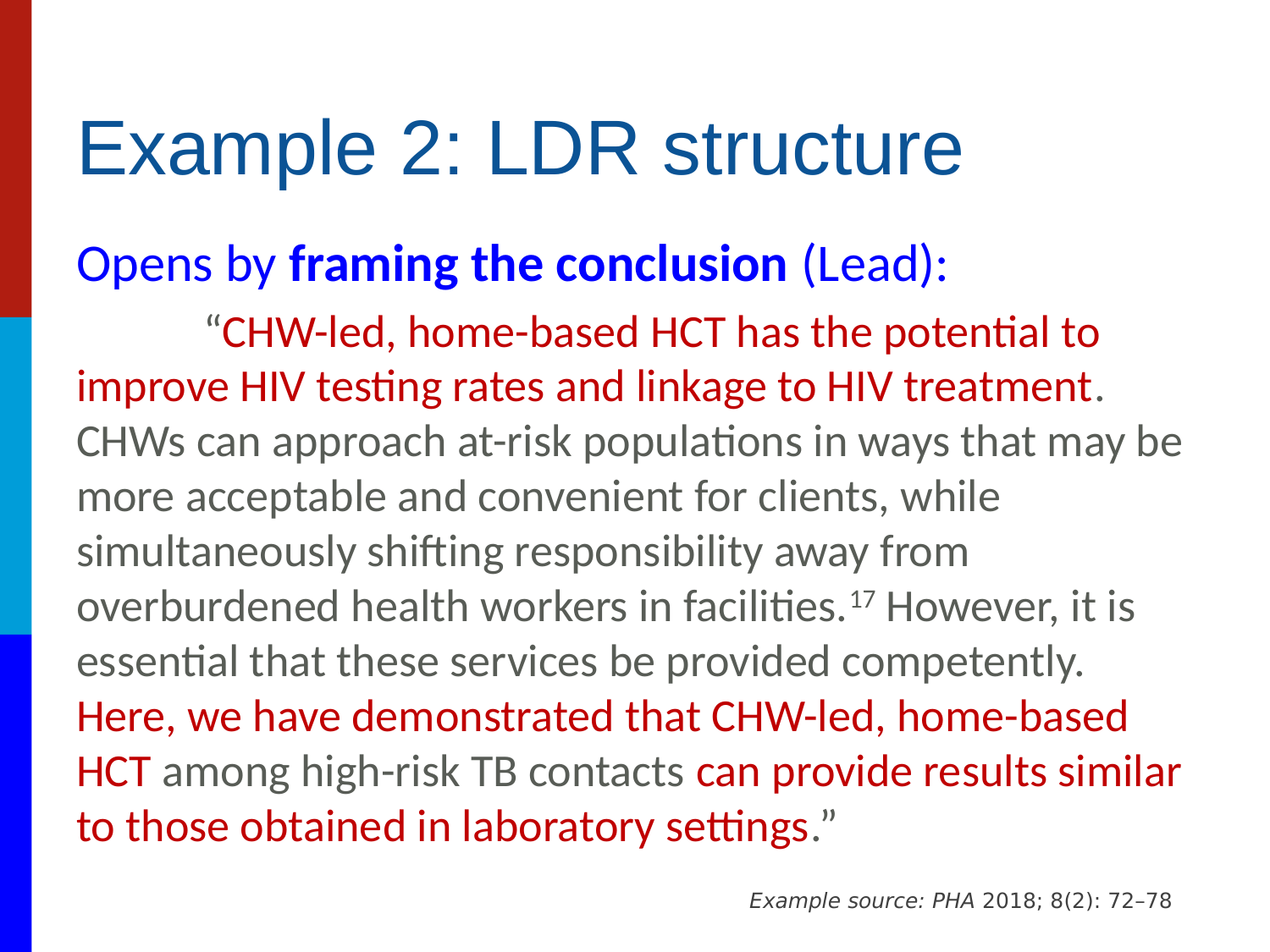

# Example 2: LDR structure
Opens by framing the conclusion (Lead):
	“CHW-led, home-based HCT has the potential to improve HIV testing rates and linkage to HIV treatment. CHWs can approach at-risk populations in ways that may be more acceptable and convenient for clients, while simultaneously shifting responsibility away from overburdened health workers in facilities.17 However, it is essential that these services be provided competently. Here, we have demonstrated that CHW-led, home-based HCT among high-risk TB contacts can provide results similar to those obtained in laboratory settings.”

Example source: PHA 2018; 8(2): 72–78